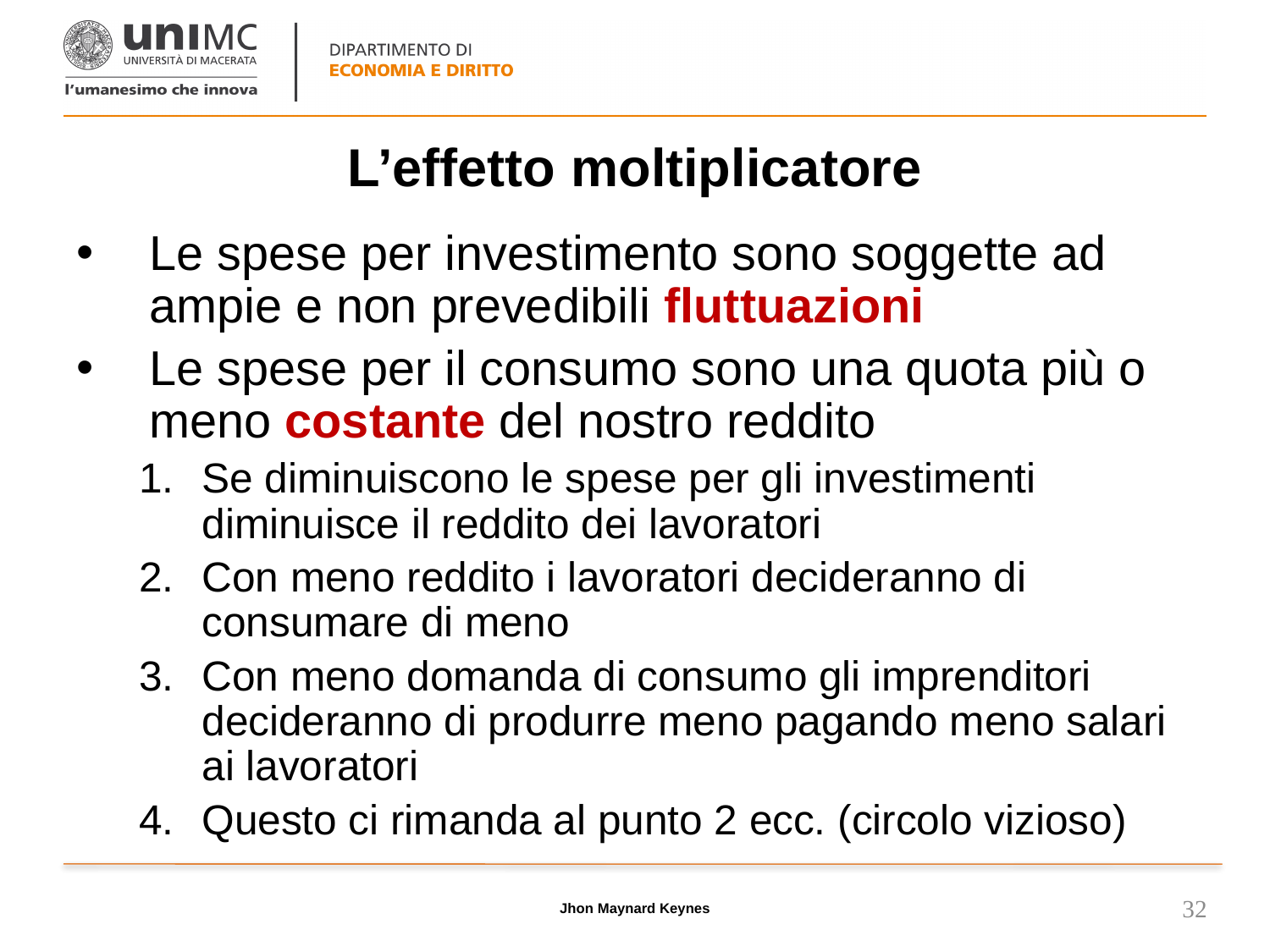

# L’effetto moltiplicatore
Le spese per investimento sono soggette ad ampie e non prevedibili fluttuazioni
Le spese per il consumo sono una quota più o meno costante del nostro reddito
Se diminuiscono le spese per gli investimenti diminuisce il reddito dei lavoratori
Con meno reddito i lavoratori decideranno di consumare di meno
Con meno domanda di consumo gli imprenditori decideranno di produrre meno pagando meno salari ai lavoratori
Questo ci rimanda al punto 2 ecc. (circolo vizioso)
Jhon Maynard Keynes
32